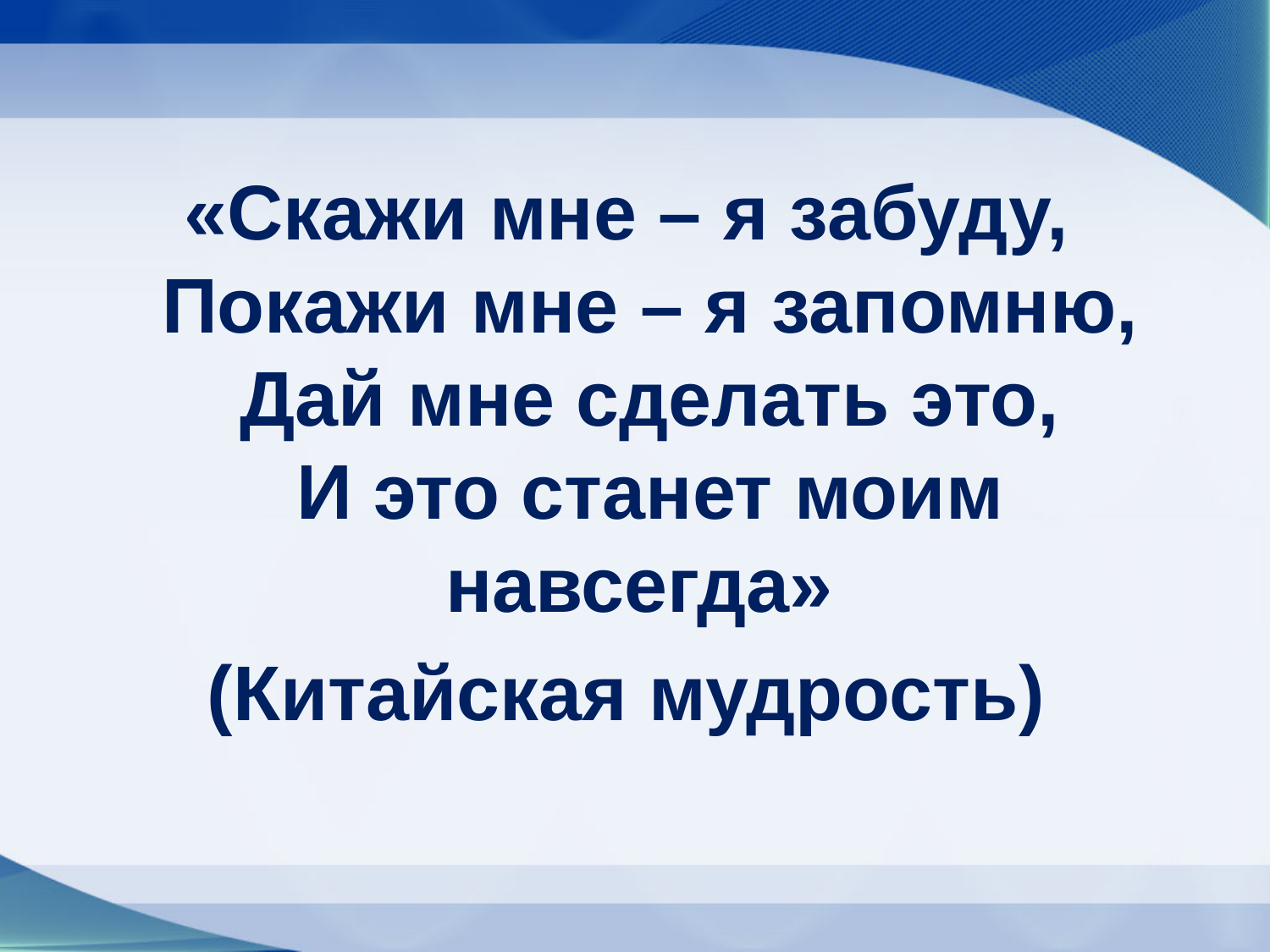

«Скажи мне – я забуду,
Покажи мне – я запомню,
Дай мне сделать это,
И это станет моим навсегда»
(Китайская мудрость)